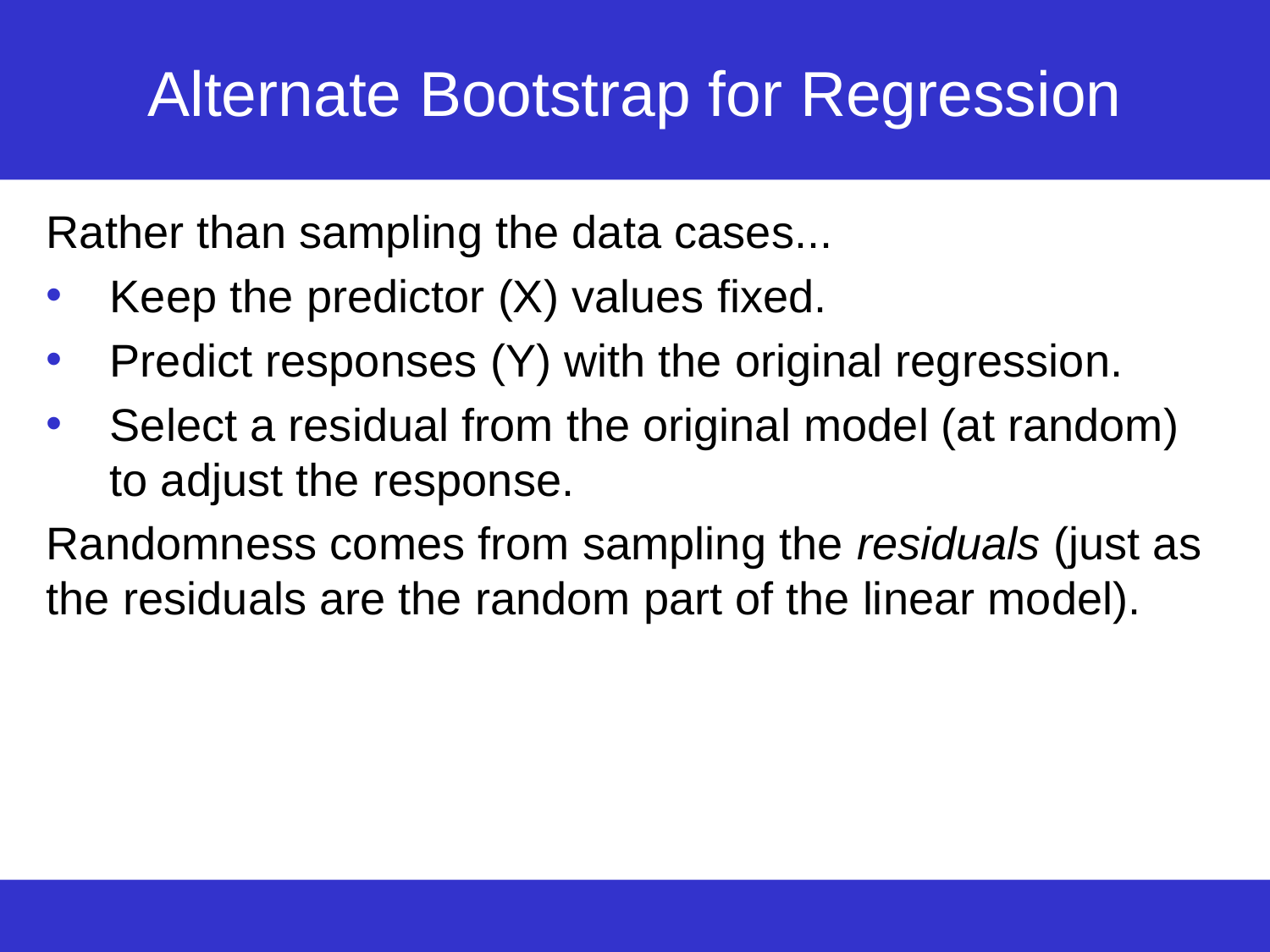

# Alternate Bootstrap for Regression
Rather than sampling the data cases...
Keep the predictor (X) values fixed.
Predict responses (Y) with the original regression.
Select a residual from the original model (at random) to adjust the response.
Randomness comes from sampling the residuals (just as the residuals are the random part of the linear model).